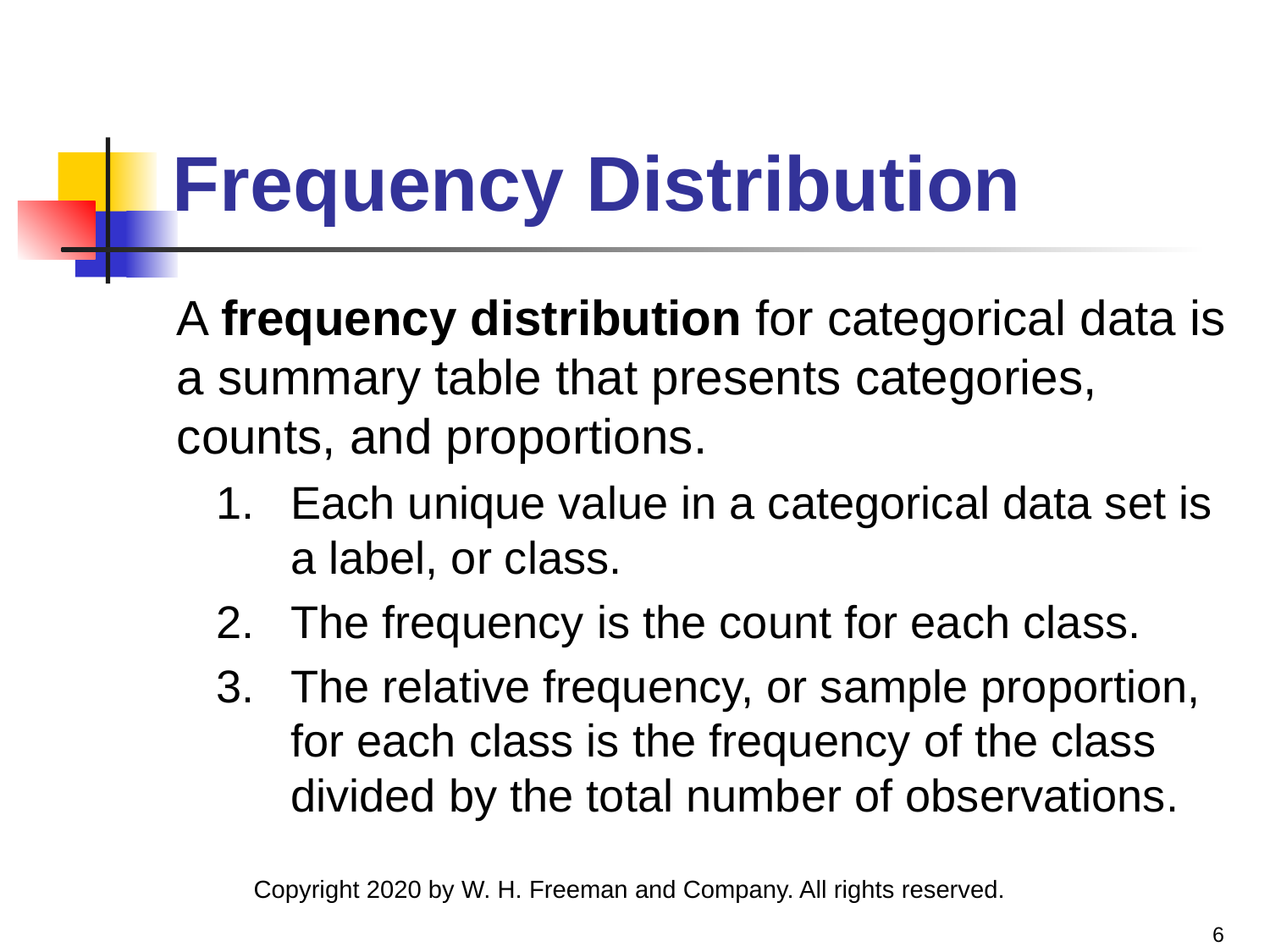

# Frequency Distribution
A frequency distribution for categorical data is a summary table that presents categories, counts, and proportions.
Each unique value in a categorical data set is a label, or class.
The frequency is the count for each class.
The relative frequency, or sample proportion, for each class is the frequency of the class divided by the total number of observations.